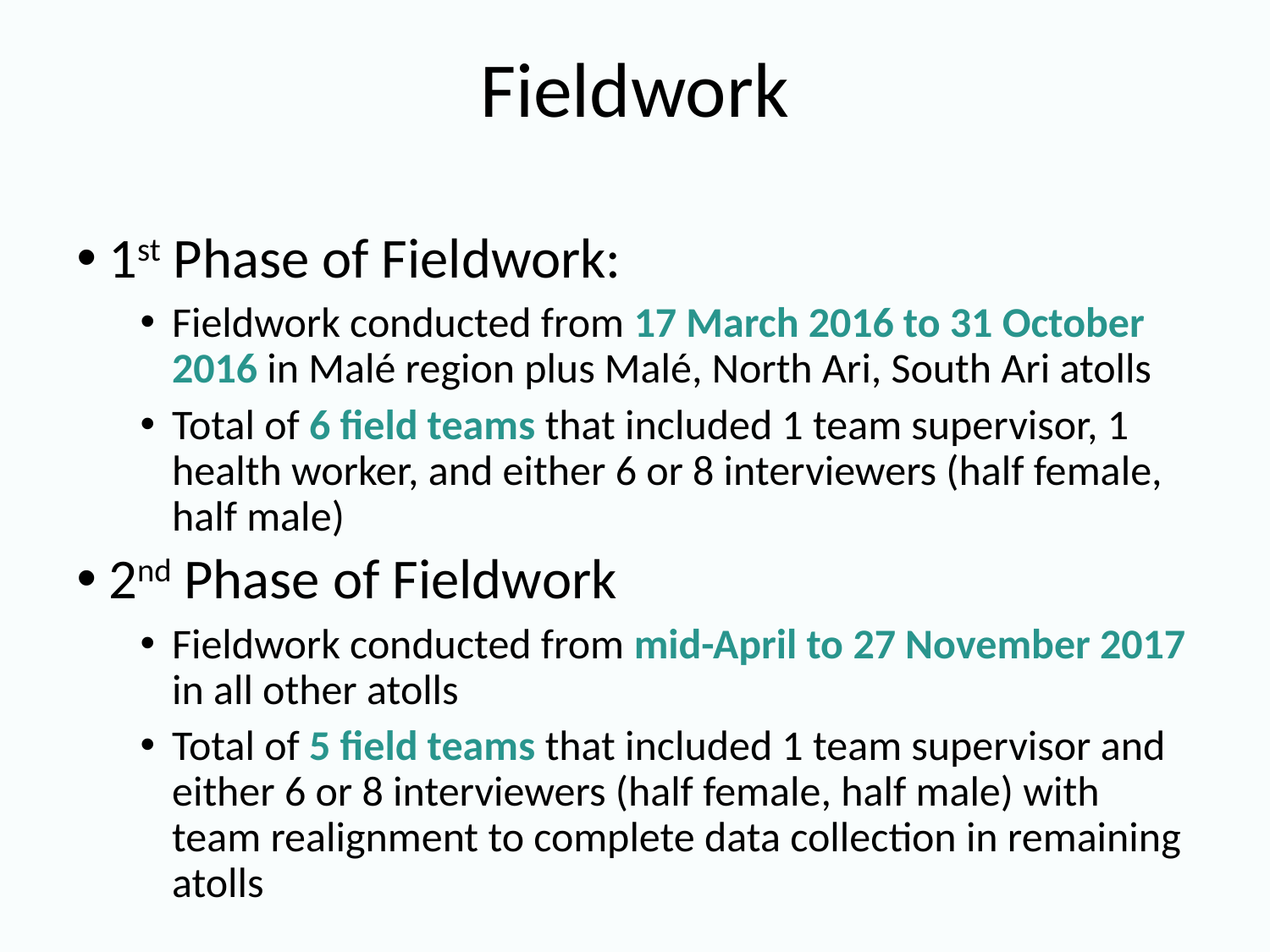

# Fieldwork
1st Phase of Fieldwork:
Fieldwork conducted from 17 March 2016 to 31 October 2016 in Malé region plus Malé, North Ari, South Ari atolls
Total of 6 field teams that included 1 team supervisor, 1 health worker, and either 6 or 8 interviewers (half female, half male)
2nd Phase of Fieldwork
Fieldwork conducted from mid-April to 27 November 2017 in all other atolls
Total of 5 field teams that included 1 team supervisor and either 6 or 8 interviewers (half female, half male) with team realignment to complete data collection in remaining atolls